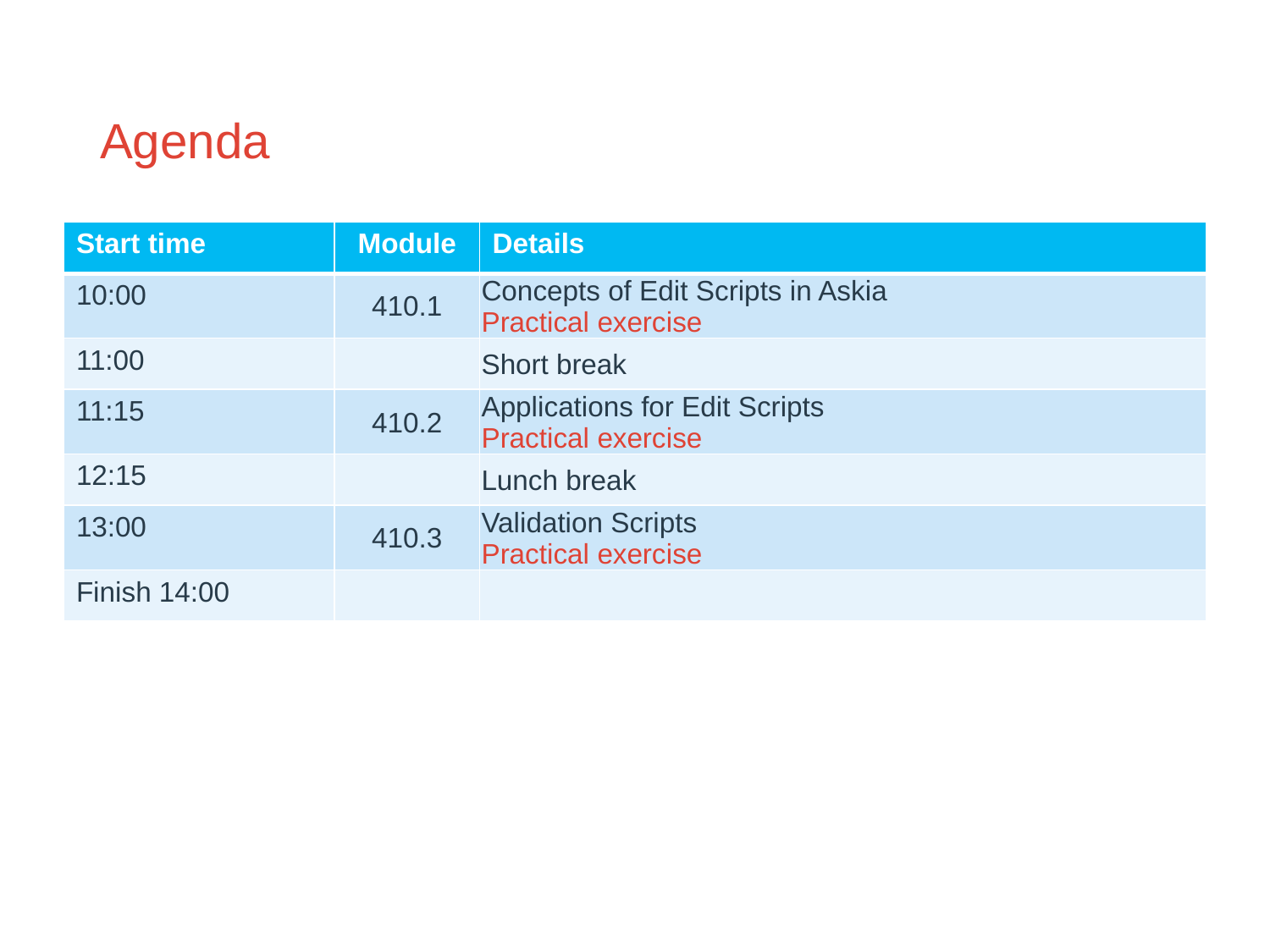

# Agenda
| Start time | Module | Details |
| --- | --- | --- |
| 10:00 | 410.1 | Concepts of Edit Scripts in Askia Practical exercise |
| 11:00 |  | Short break |
| 11:15 | 410.2 | Applications for Edit Scripts Practical exercise |
| 12:15 |  | Lunch break |
| 13:00 | 410.3 | Validation Scripts Practical exercise |
| Finish 14:00 |  |  |